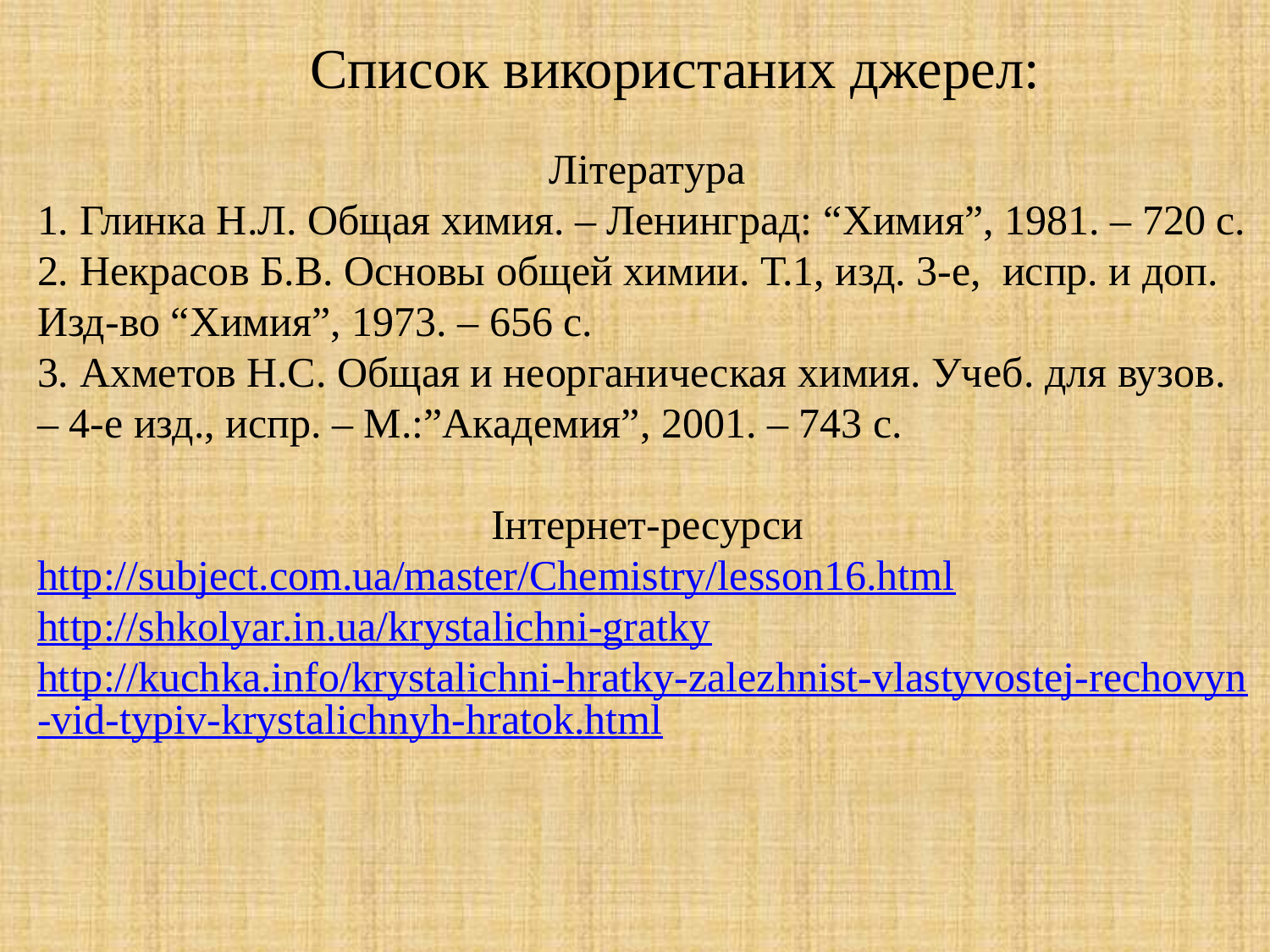

Список використаних джерел:

Література
1. Глинка Н.Л. Общая химия. – Ленинград: “Химия”, 1981. – 720 с.
2. Некрасов Б.В. Основы общей химии. Т.1, изд. 3-е,  испр. и доп. Изд-во “Химия”, 1973. – 656 с.
3. Ахметов Н.С. Общая и неорганическая химия. Учеб. для вузов. – 4-е изд., испр. – М.:”Академия”, 2001. – 743 с.

Інтернет-ресурси
http://subject.com.ua/master/Chemistry/lesson16.html
http://shkolyar.in.ua/krystalichni-gratky
http://kuchka.info/krystalichni-hratky-zalezhnist-vlastyvostej-rechovyn-vid-typiv-krystalichnyh-hratok.html